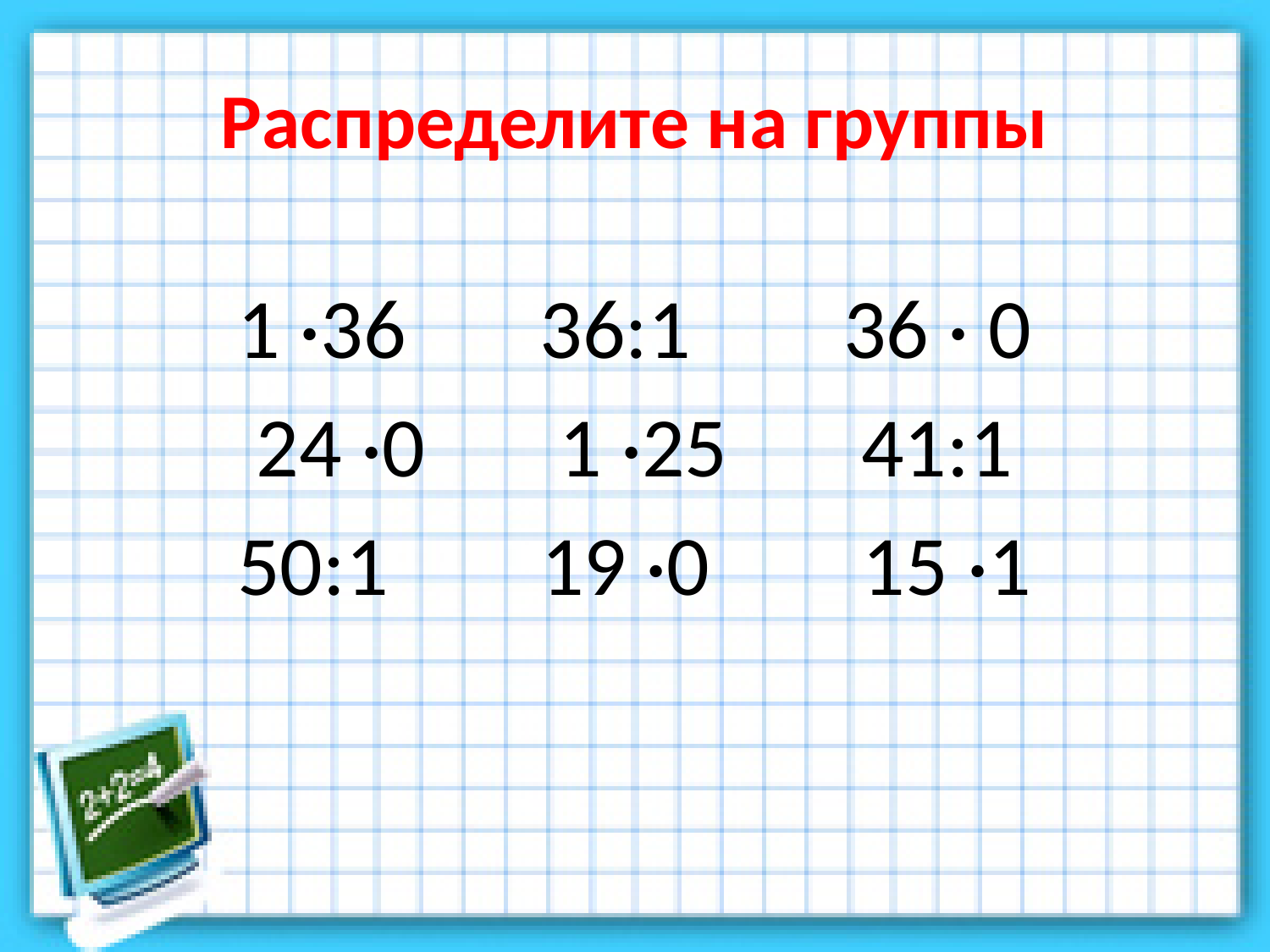

# Распределите на группы
1 ·36       36:1        36 · 0
24 ·0       1 ·25       41:1
50:1        19 ·0        15 ·1